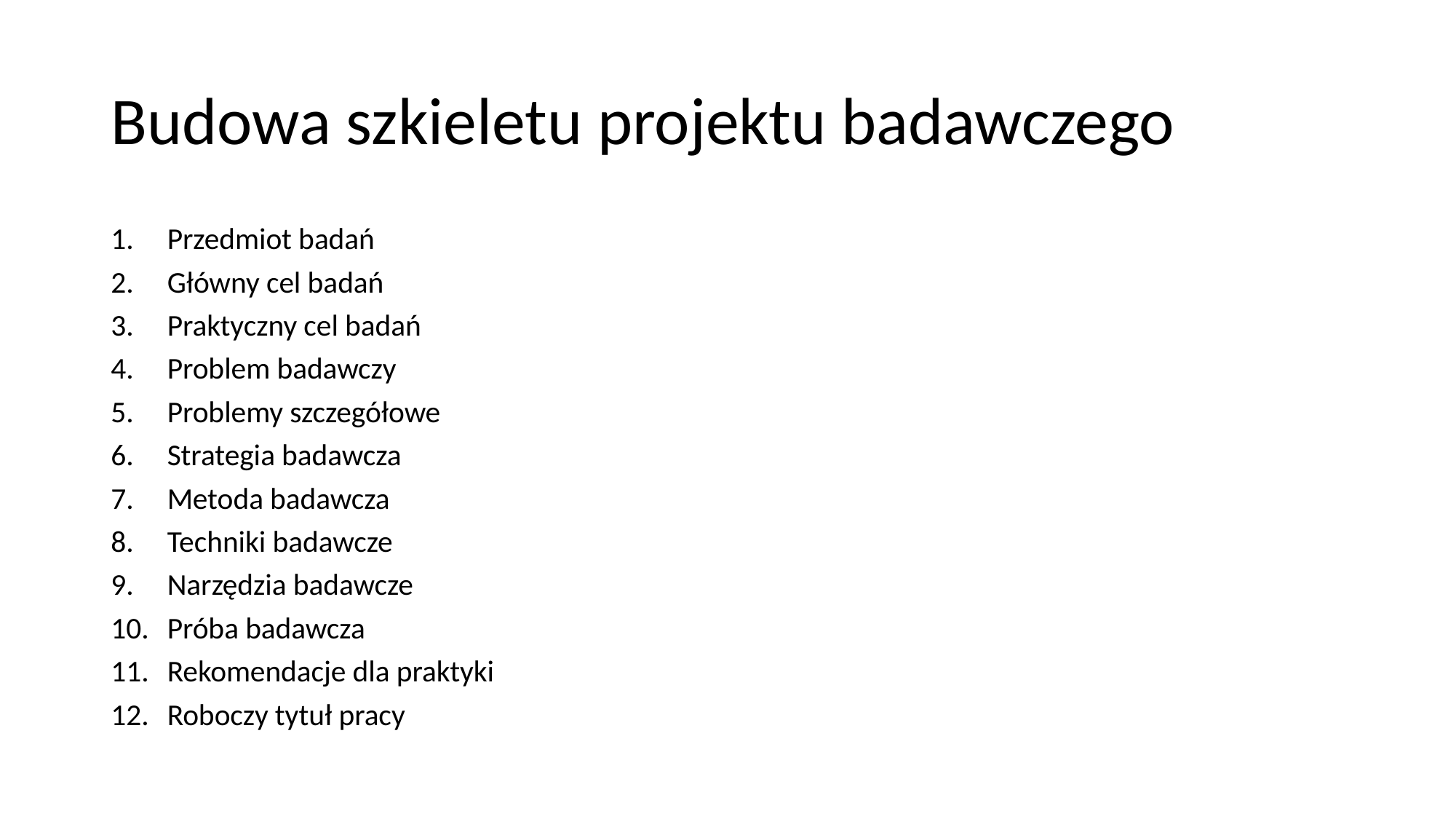

# Budowa szkieletu projektu badawczego
Przedmiot badań
Główny cel badań
Praktyczny cel badań
Problem badawczy
Problemy szczegółowe
Strategia badawcza
Metoda badawcza
Techniki badawcze
Narzędzia badawcze
Próba badawcza
Rekomendacje dla praktyki
Roboczy tytuł pracy